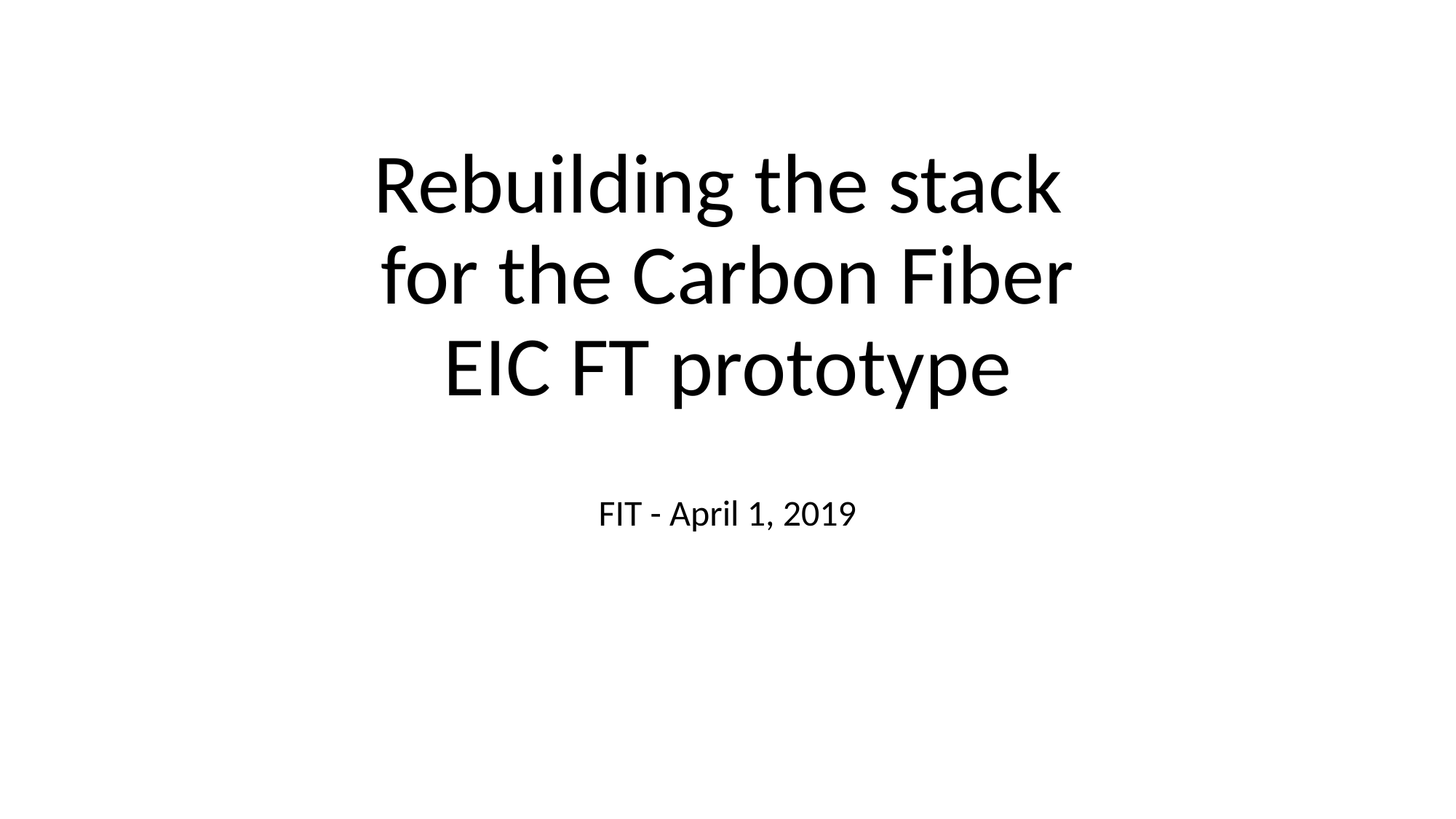

# Rebuilding the stack for the Carbon Fiber EIC FT prototype

FIT - April 1, 2019